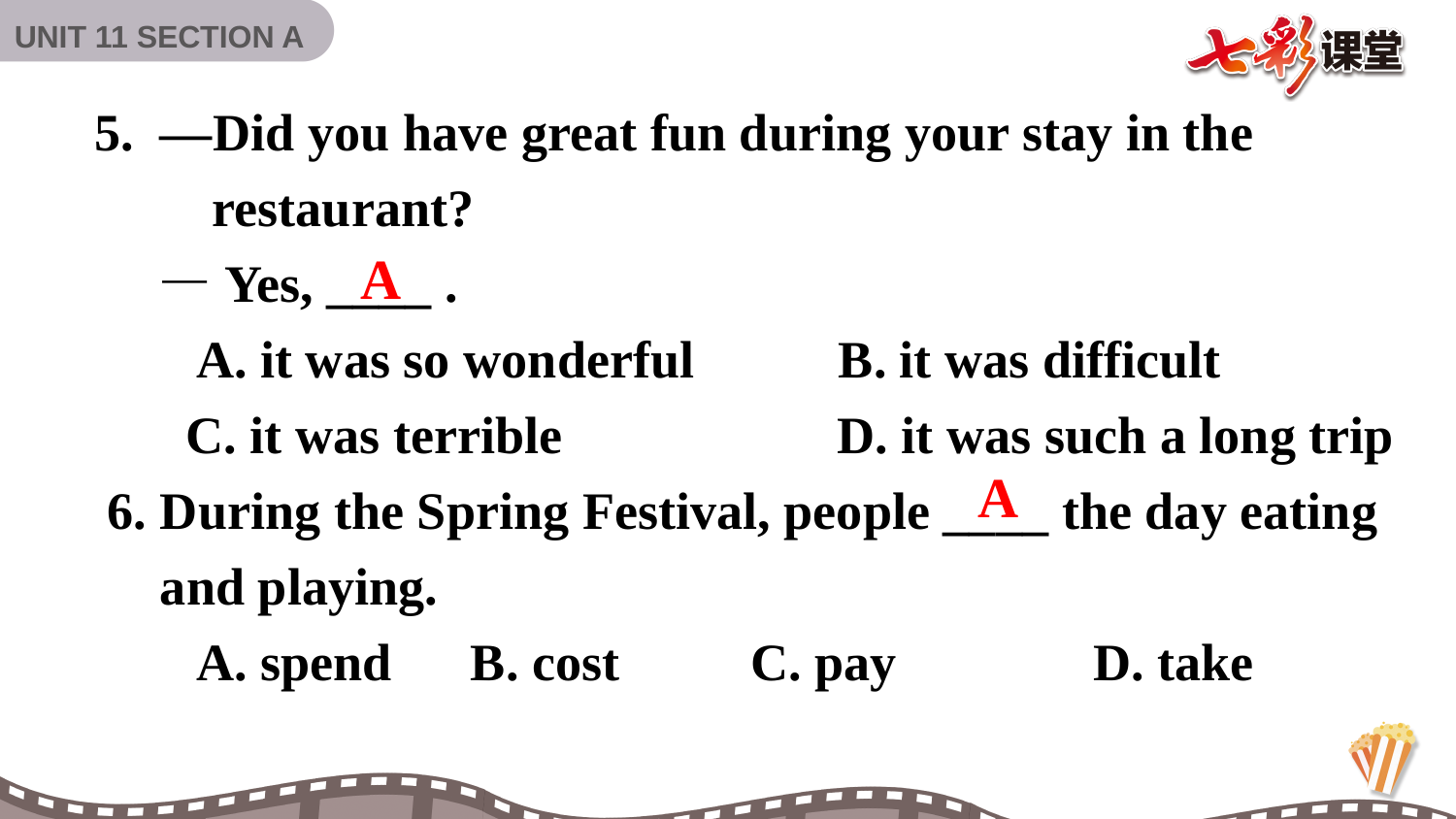

5.  —Did you have great fun during your stay in the
         restaurant? 
　 —Yes, ____ . 
        A. it was so wonderful           B. it was difficult 
       C. it was terrible                     D. it was such a long trip 
 6. During the Spring Festival, people ____ the day eating
     and playing. 
        A. spend      B. cost          C. pay               D. take
A
A
.Study hard, ___________you are sure to have a good result in the exam.

.Study hard, ___________you are sure to have a good result in the exam.

Study hard, ___________you are sure to have a good result in the exam.

Study hard, ___________you are sure to have a good result in the exam.

A

A

A

A

 or

 or

 or

 or

B and

B and

B and

B and

C for

C for

C for

C for

D but
D but
D but
D but